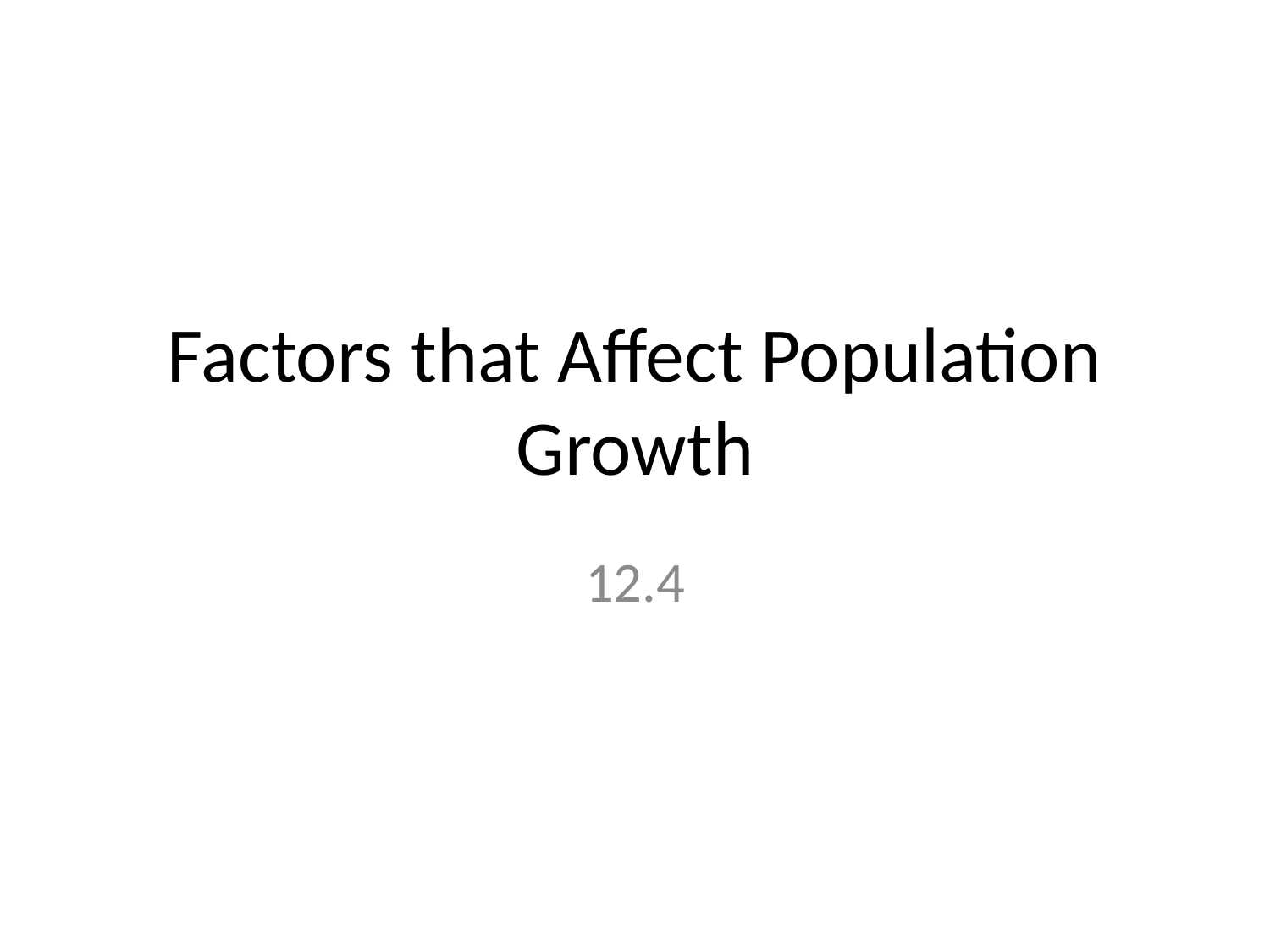

# Factors that Affect Population Growth
12.4